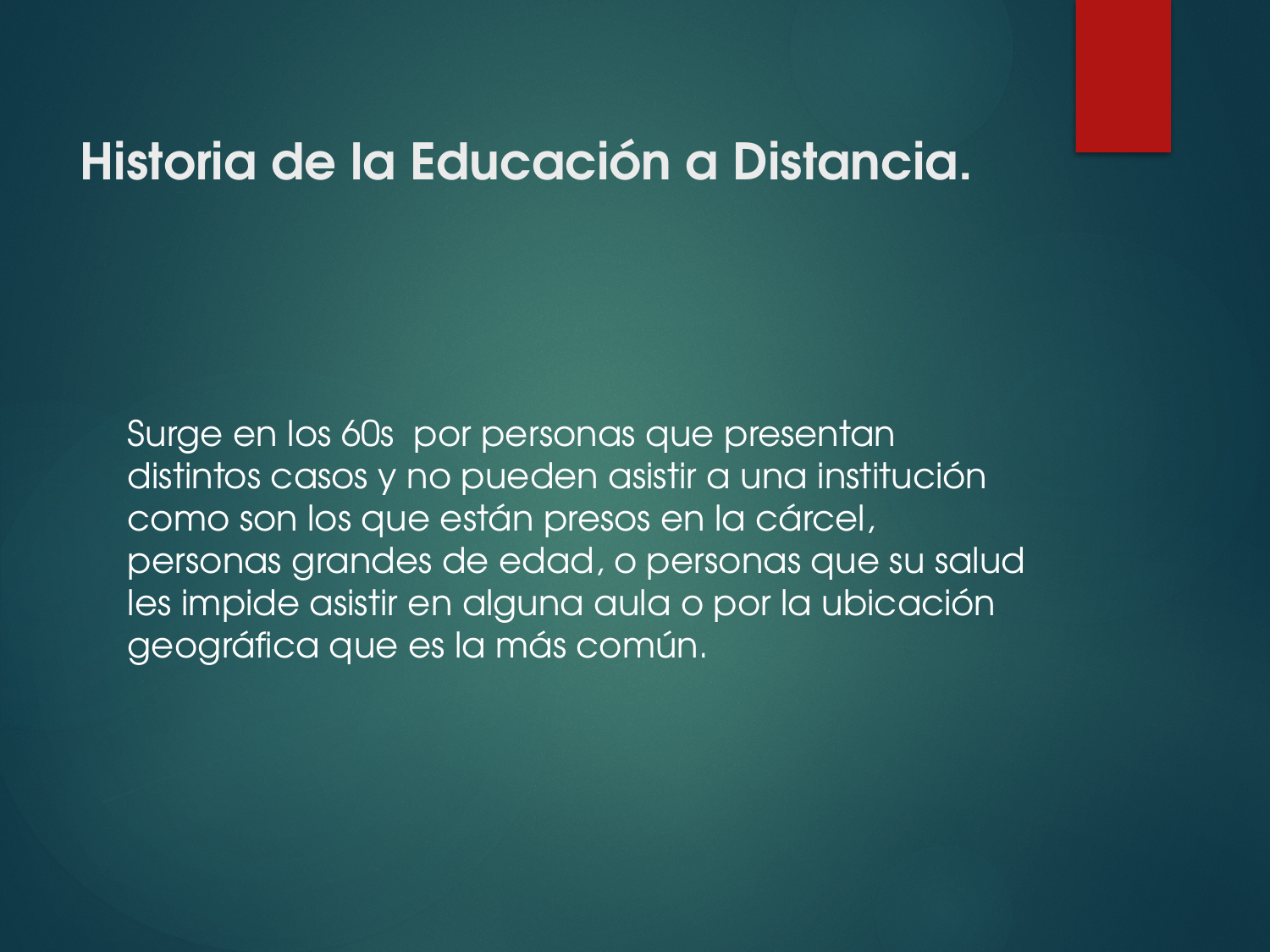

# Historia de la Educación a Distancia.

Surge en los 60s  por personas que presentan distintos casos y no pueden asistir a una institución como son los que están presos en la cárcel, personas grandes de edad, o personas que su salud les impide asistir en alguna aula o por la ubicación geográfica que es la más común.